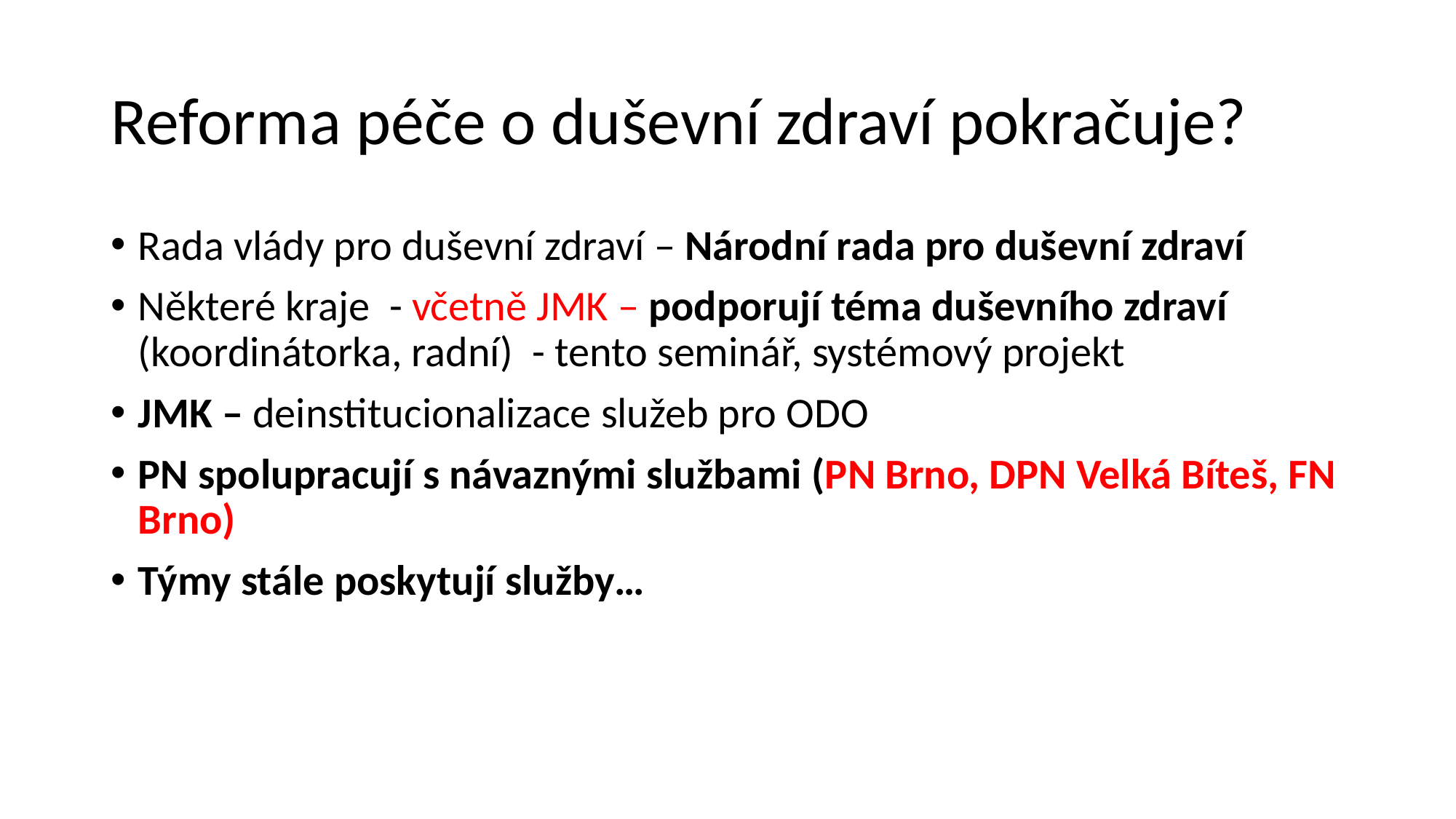

# Reforma péče o duševní zdraví pokračuje?
Rada vlády pro duševní zdraví – Národní rada pro duševní zdraví
Některé kraje  - včetně JMK – podporují téma duševního zdraví (koordinátorka, radní)  - tento seminář, systémový projekt
JMK – deinstitucionalizace služeb pro ODO
PN spolupracují s návaznými službami (PN Brno, DPN Velká Bíteš, FN Brno)
Týmy stále poskytují služby…